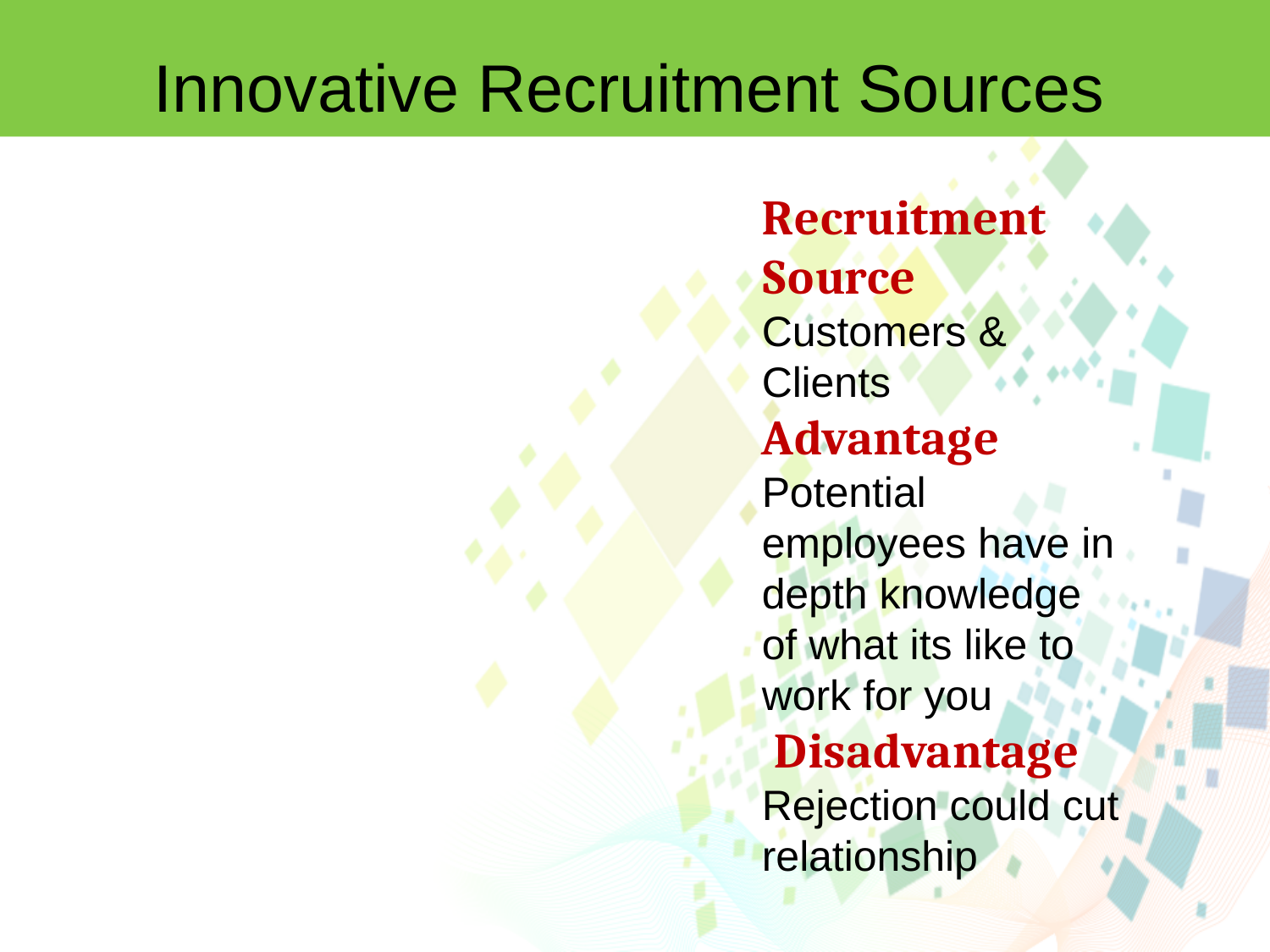

Innovative Recruitment Sources
Recruitment Source
Customers & Clients Advantage
Potential employees have in depth knowledge of what its like to work for you
 Disadvantage
Rejection could cut relationship